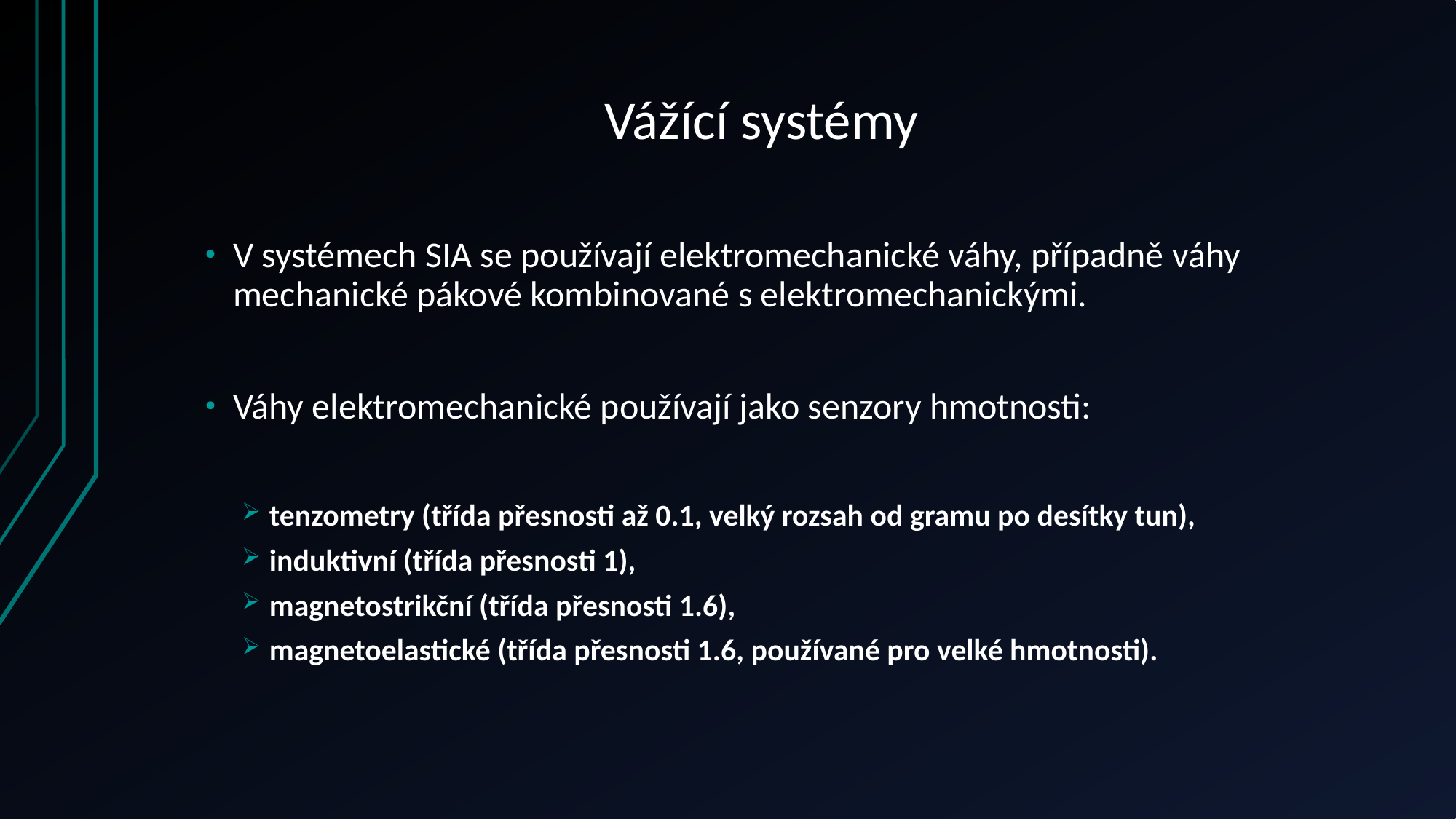

# Vážící systémy
V systémech SIA se používají elektromechanické váhy, případně váhy mechanické pákové kombinované s elektromechanickými.

Váhy elektromechanické používají jako senzory hmotnosti:

tenzometry (třída přesnosti až 0.1, velký rozsah od gramu po desítky tun),
induktivní (třída přesnosti 1),
magnetostrikční (třída přesnosti 1.6),
magnetoelastické (třída přesnosti 1.6, používané pro velké hmotnosti).